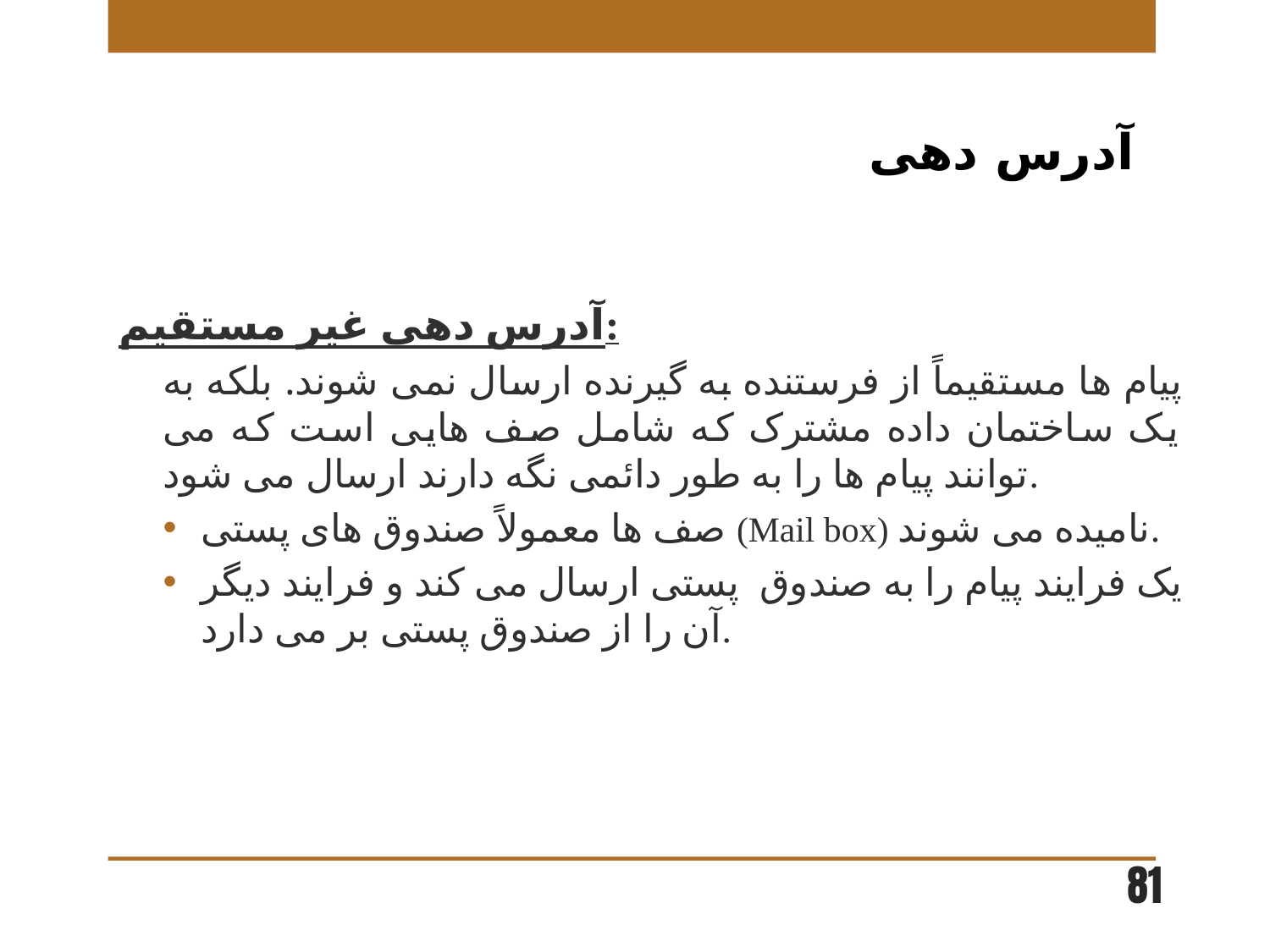

آدرس دهی
آدرس دهی غیر مستقیم:
پیام ها مستقیماً از فرستنده به گیرنده ارسال نمی شوند. بلکه به یک ساختمان داده مشترک که شامل صف هایی است که می توانند پیام ها را به طور دائمی نگه دارند ارسال می شود.
صف ها معمولاً صندوق های پستی (Mail box) نامیده می شوند.
یک فرایند پیام را به صندوق  پستی ارسال می کند و فرایند دیگر آن را از صندوق پستی بر می دارد.

81